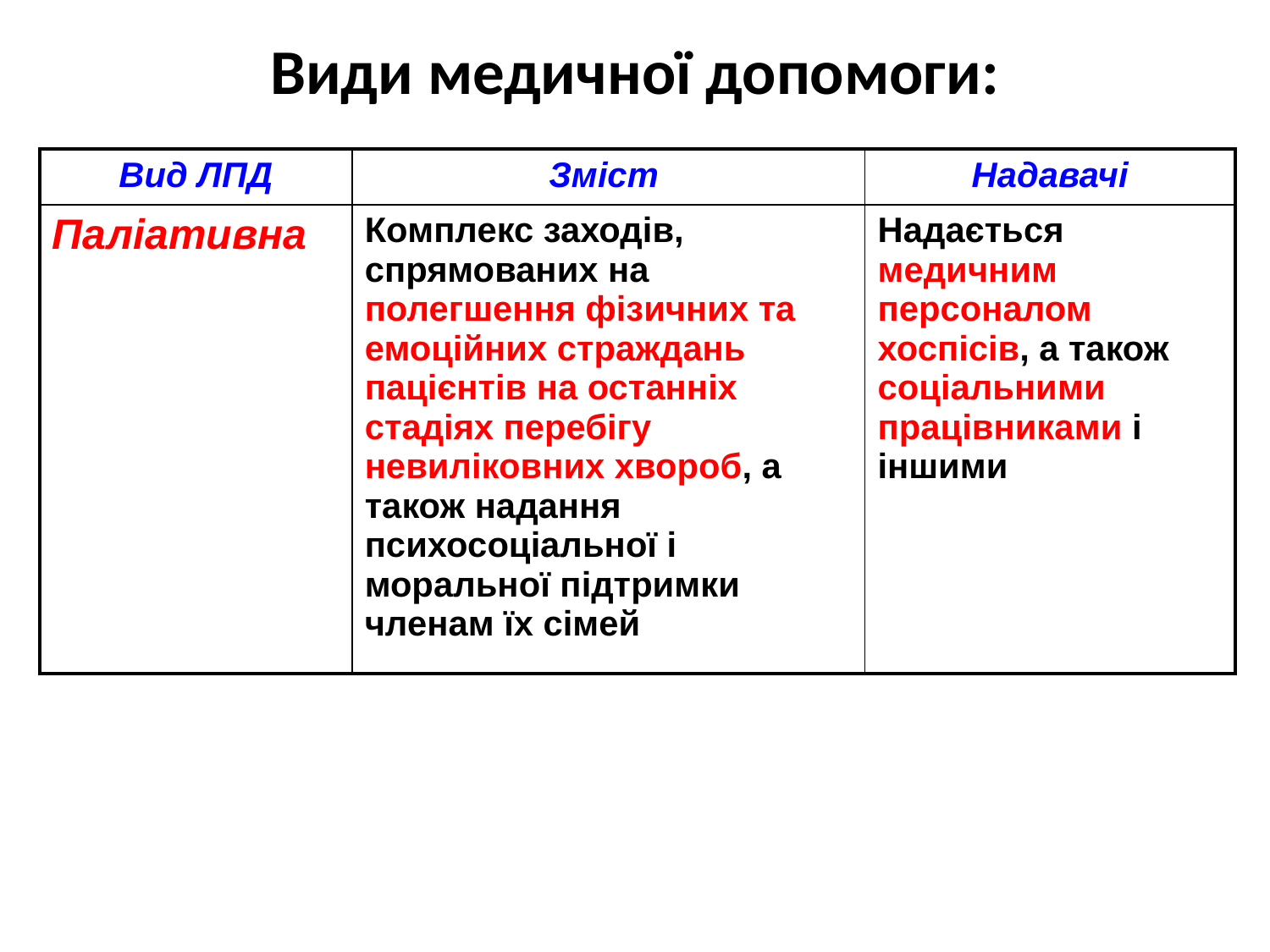

Види медичної допомоги:
| Вид ЛПД | Зміст | Надавачі |
| --- | --- | --- |
| Паліативна | Комплекс заходів, спрямованих на полегшення фізичних та емоційних страждань пацієнтів на останніх стадіях перебігу невиліковних хвороб, а також надання психосоціальної і моральної підтримки членам їх сімей | Надається медичним персоналом хоспісів, а також соціальними працівниками і іншими |